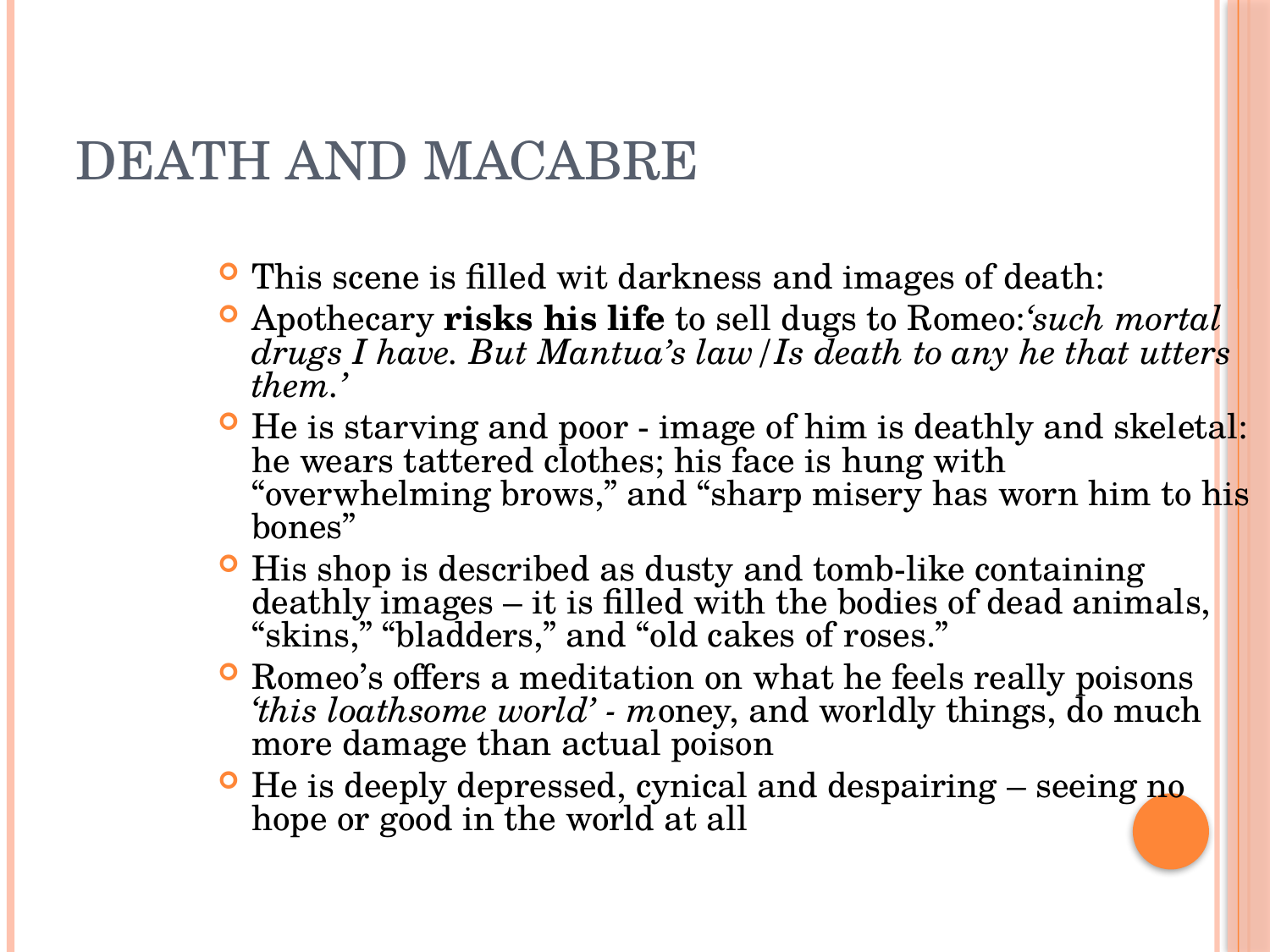

# Death and Macabre
This scene is filled wit darkness and images of death:
Apothecary risks his life to sell dugs to Romeo:‘such mortal drugs I have. But Mantua’s law/Is death to any he that utters them.’
He is starving and poor - image of him is deathly and skeletal: he wears tattered clothes; his face is hung with “overwhelming brows,” and “sharp misery has worn him to his bones”
His shop is described as dusty and tomb-like containing deathly images – it is filled with the bodies of dead animals, “skins,” “bladders,” and “old cakes of roses.”
Romeo’s offers a meditation on what he feels really poisons ‘this loathsome world’ - money, and worldly things, do much more damage than actual poison
He is deeply depressed, cynical and despairing – seeing no hope or good in the world at all